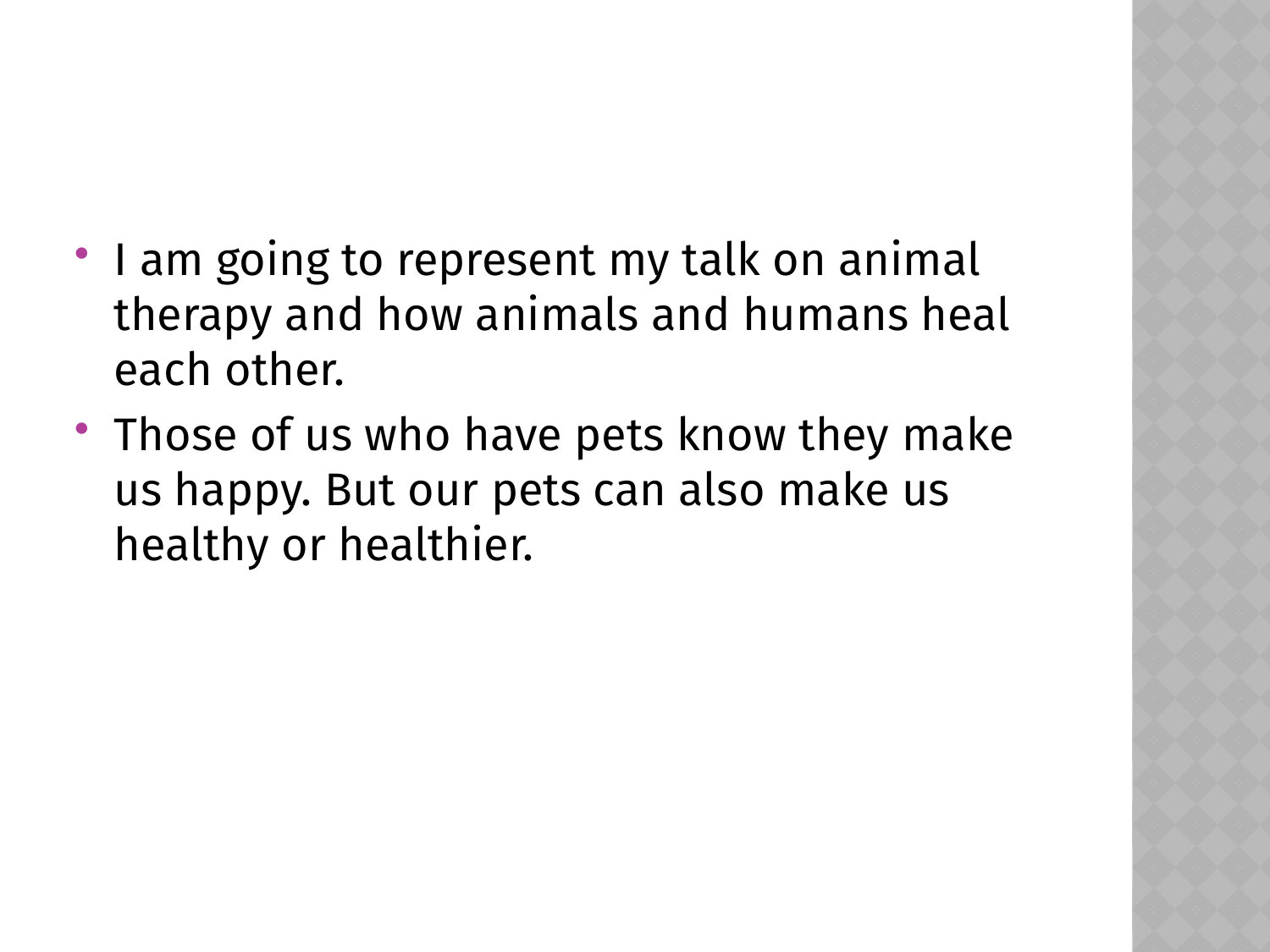

#
I am going to represent my talk on animal therapy and how animals and humans heal each other.
Those of us who have pets know they make us happy. But our pets can also make us healthy or healthier.